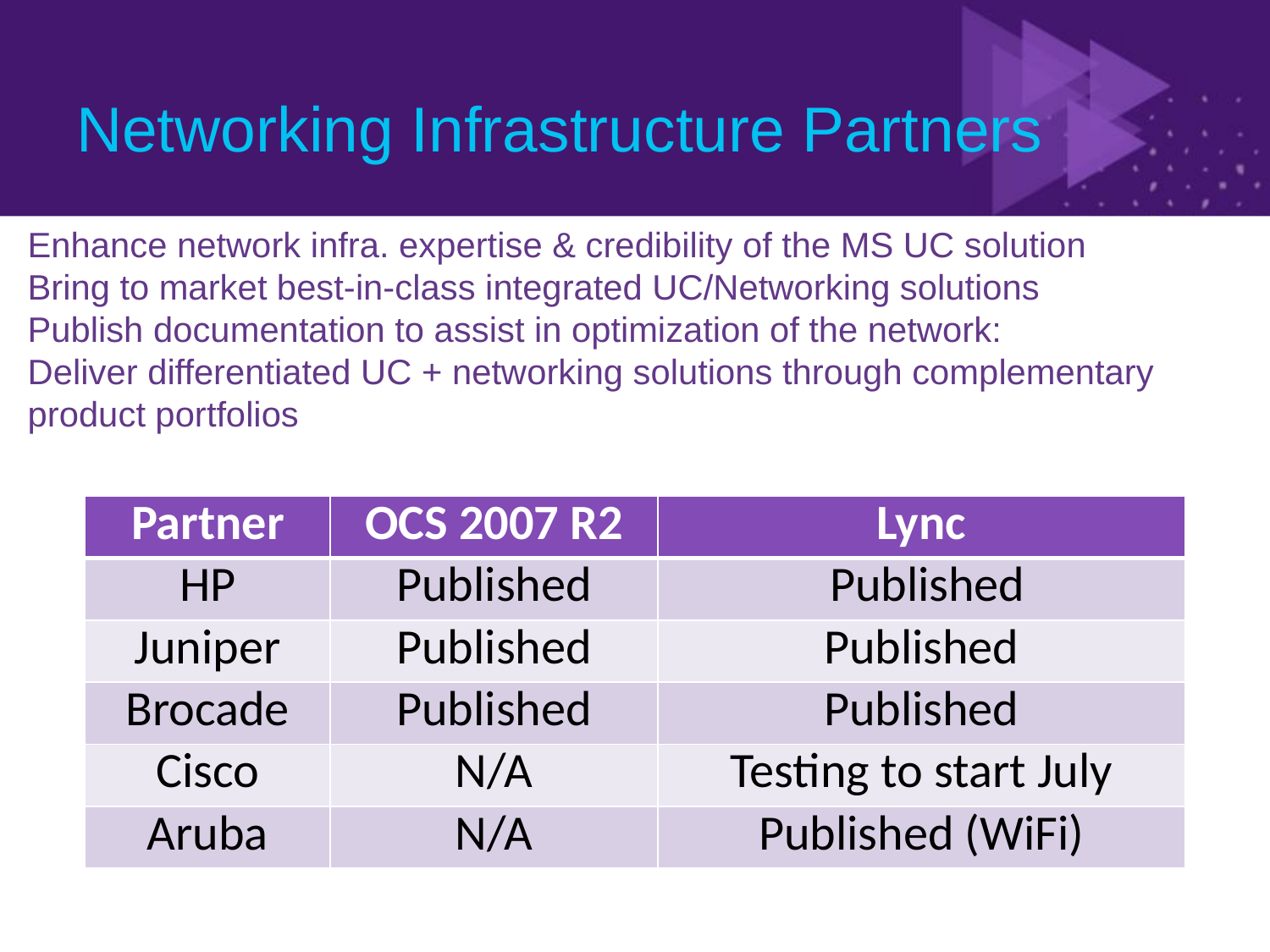

# Networking Infrastructure Partners
Enhance network infra. expertise & credibility of the MS UC solution
Bring to market best-in-class integrated UC/Networking solutions
Publish documentation to assist in optimization of the network:
Deliver differentiated UC + networking solutions through complementary product portfolios
| Partner | OCS 2007 R2 | Lync |
| --- | --- | --- |
| HP | Published | Published |
| Juniper | Published | Published |
| Brocade | Published | Published |
| Cisco | N/A | Testing to start July |
| Aruba | N/A | Published (WiFi) |